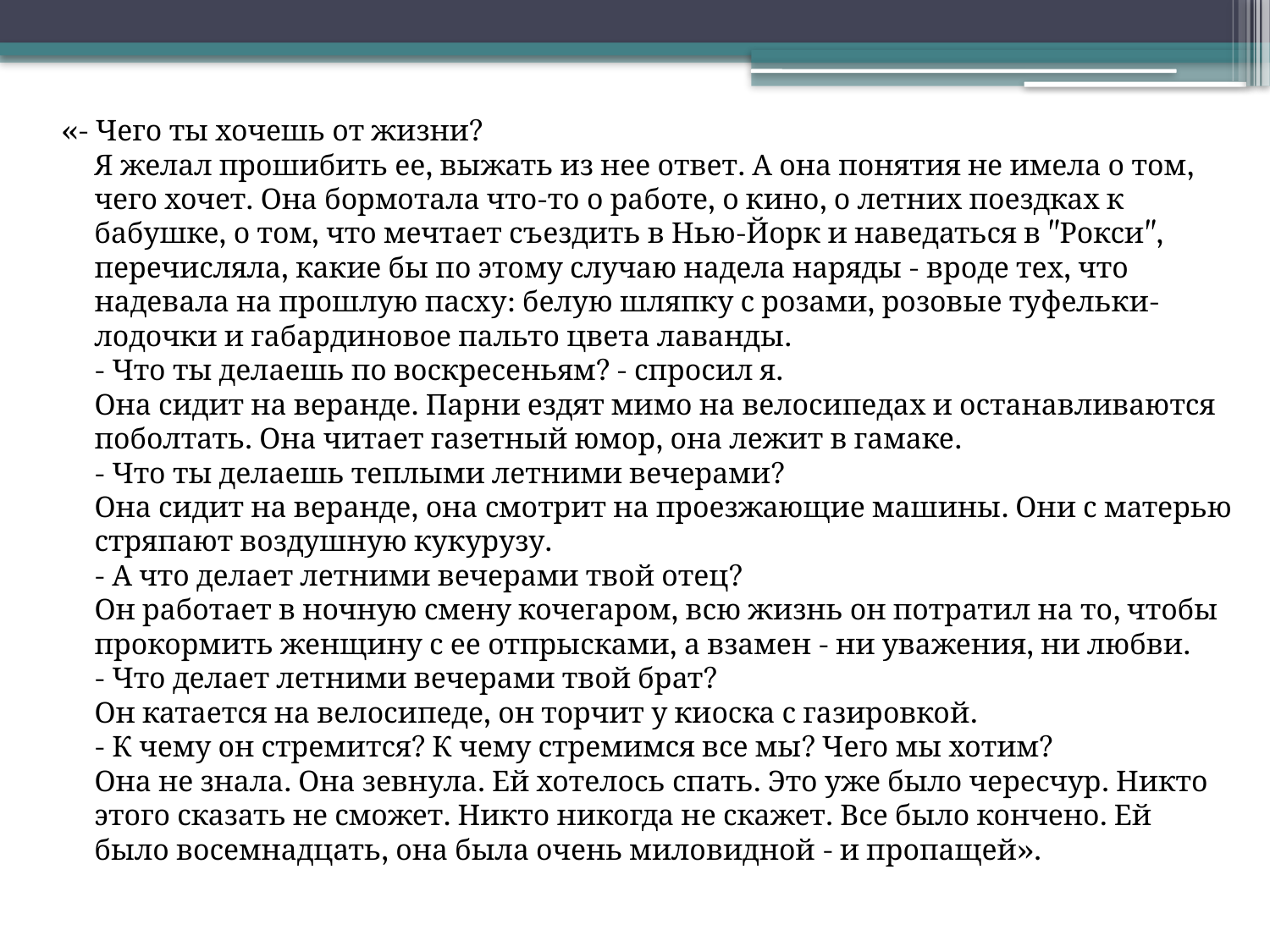

«- Чего ты хочешь от жизни? 
Я желал прошибить ее, выжать из нее ответ. А она понятия не имела о том, чего хочет. Она бормотала что-то о работе, о кино, о летних поездках к бабушке, о том, что мечтает съездить в Нью-Йорк и наведаться в "Рокси", перечисляла, какие бы по этому случаю надела наряды - вроде тех, что надевала на прошлую пасху: белую шляпку с розами, розовые туфельки-лодочки и габардиновое пальто цвета лаванды.
- Что ты делаешь по воскресеньям? - спросил я. 
Она сидит на веранде. Парни ездят мимо на велосипедах и останавливаются поболтать. Она читает газетный юмор, она лежит в гамаке.
- Что ты делаешь теплыми летними вечерами?
Она сидит на веранде, она смотрит на проезжающие машины. Они с матерью стряпают воздушную кукурузу. 
- А что делает летними вечерами твой отец?
Он работает в ночную смену кочегаром, всю жизнь он потратил на то, чтобы прокормить женщину с ее отпрысками, а взамен - ни уважения, ни любви. 
- Что делает летними вечерами твой брат?
Он катается на велосипеде, он торчит у киоска с газировкой.
- К чему он стремится? К чему стремимся все мы? Чего мы хотим?
Она не знала. Она зевнула. Ей хотелось спать. Это уже было чересчур. Никто этого сказать не сможет. Никто никогда не скажет. Все было кончено. Ей было восемнадцать, она была очень миловидной - и пропащей».